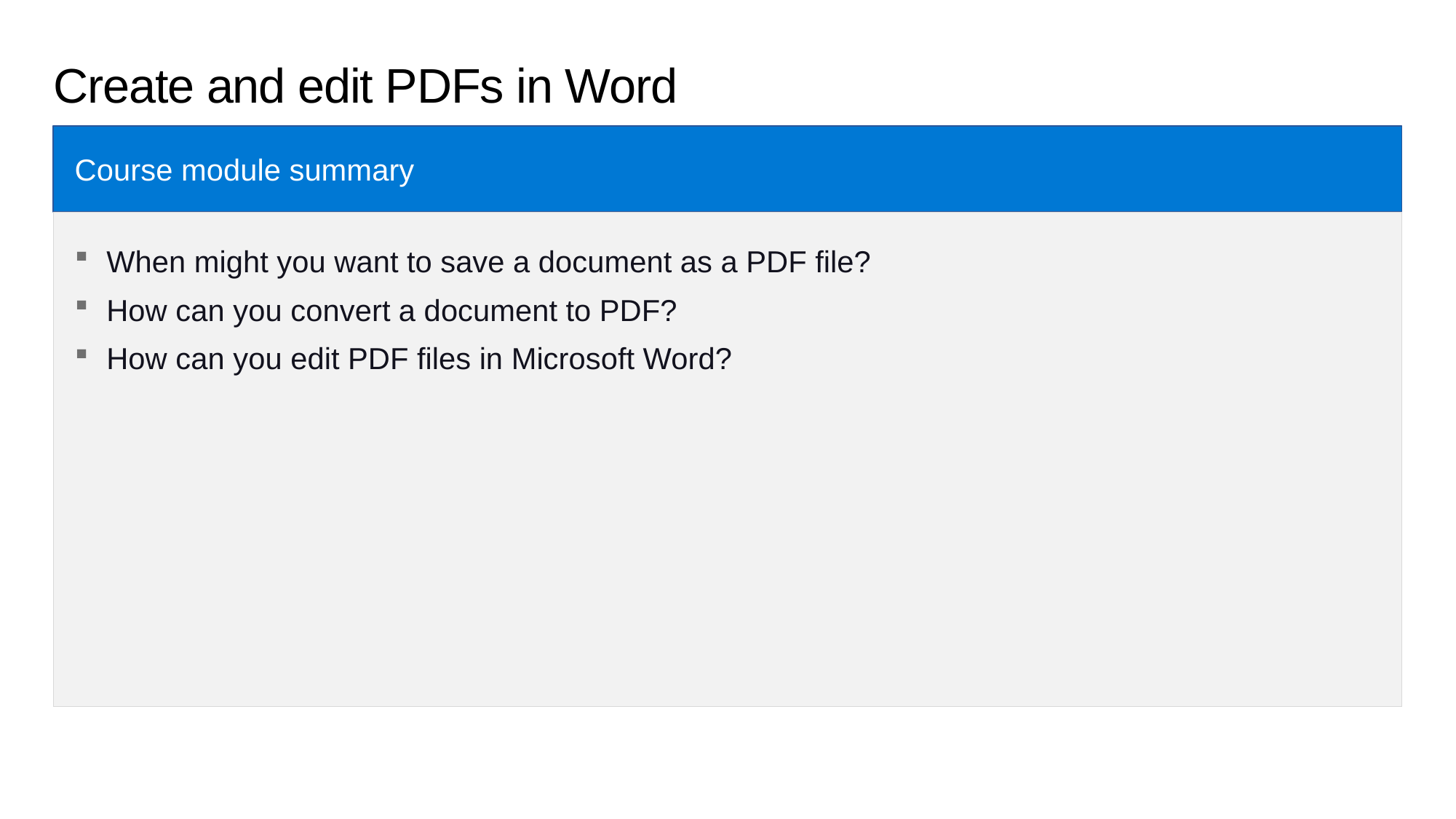

Create and edit PDFs in Word
Course module summary
When might you want to save a document as a PDF file?
How can you convert a document to PDF?
How can you edit PDF files in Microsoft Word?